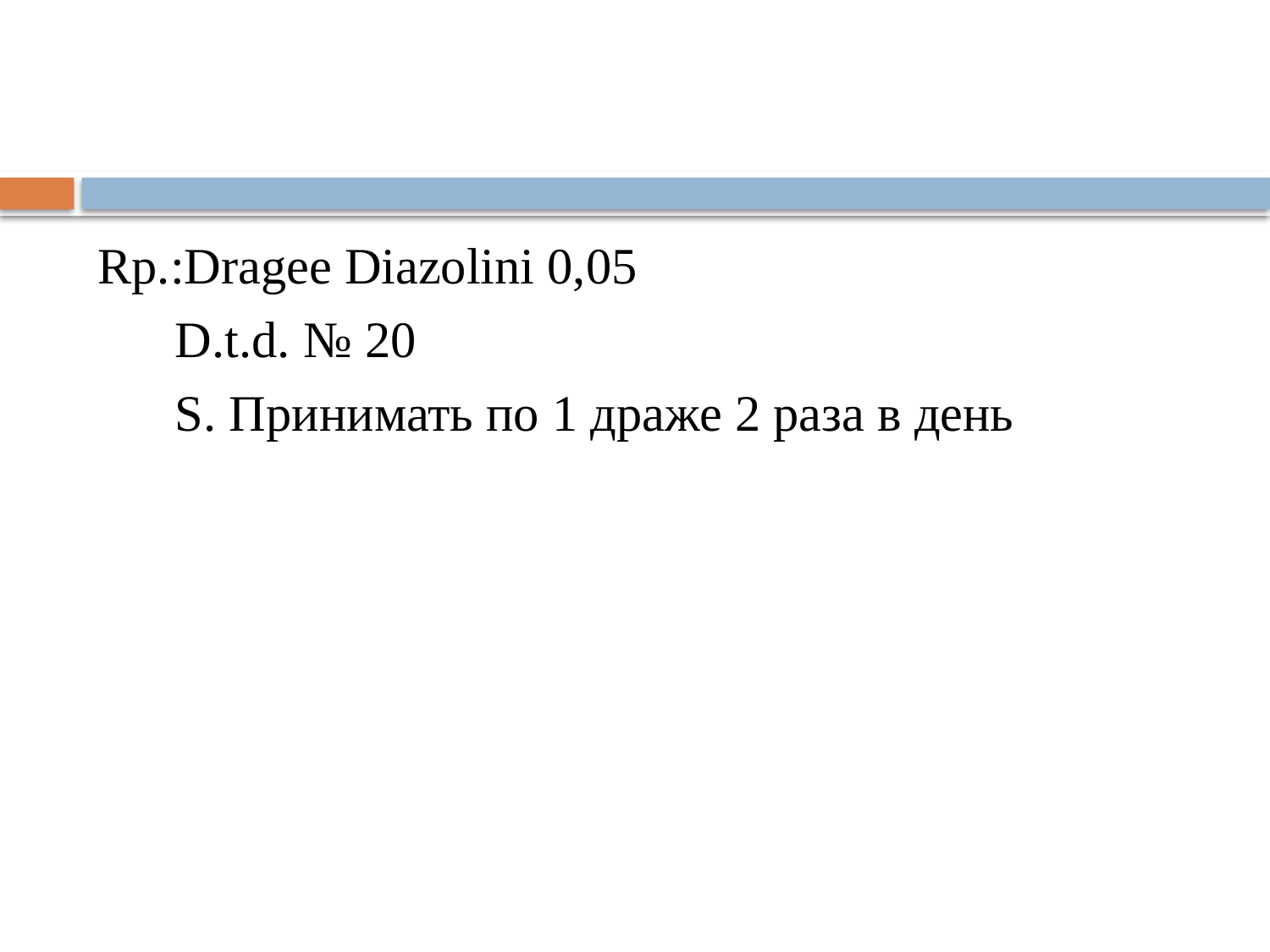

Rp.:Dragee Diazolini 0,05
      D.t.d. № 20
      S. Принимать по 1 драже 2 раза в день